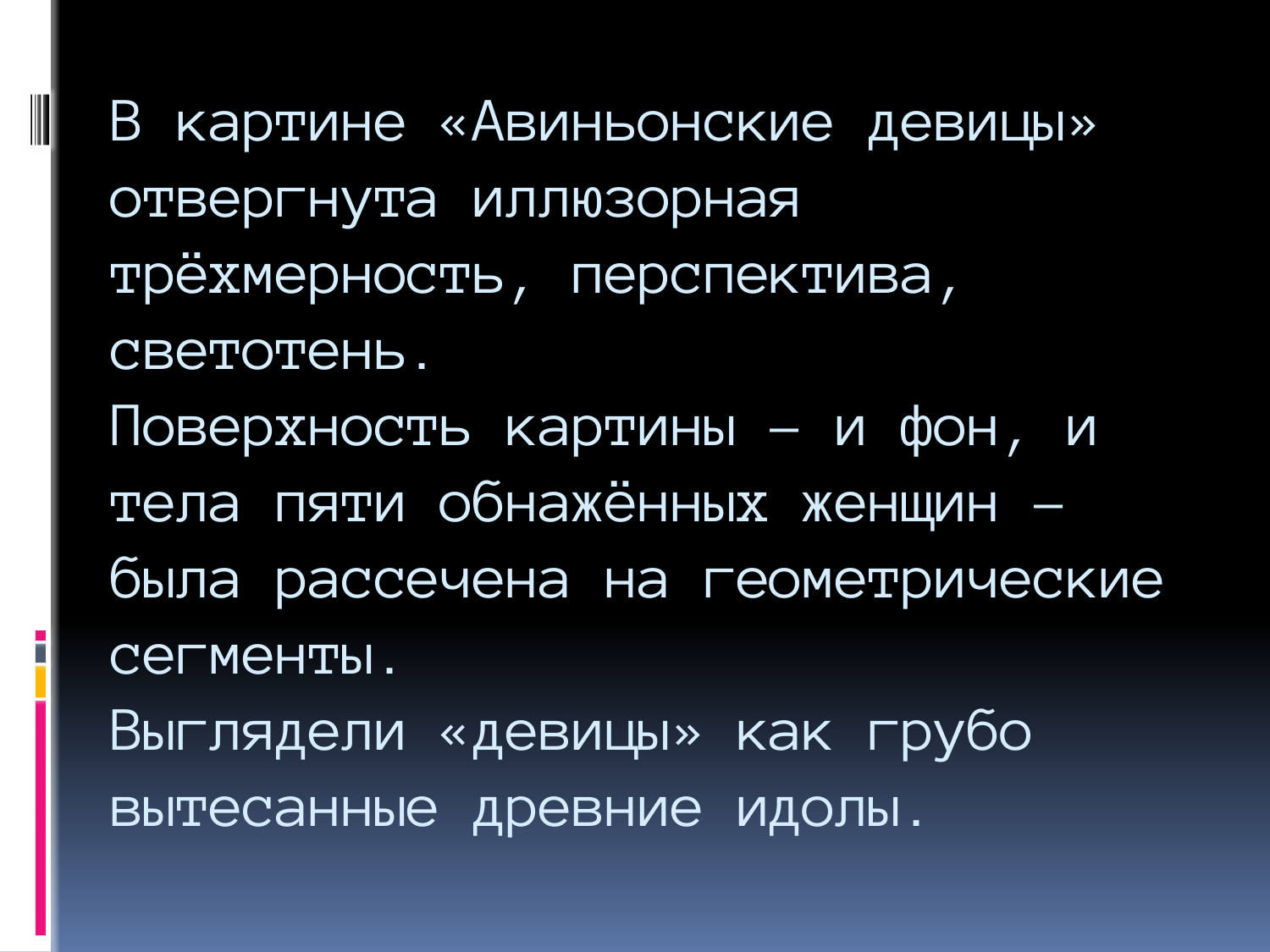

# В картине «Авиньонские девицы» отвергнута иллюзорная трёхмерность, перспектива, светотень. Поверхность картины – и фон, и тела пяти обнажённых женщин – была рассечена на геометрические сегменты. Выглядели «девицы» как грубо вытесанные древние идолы.